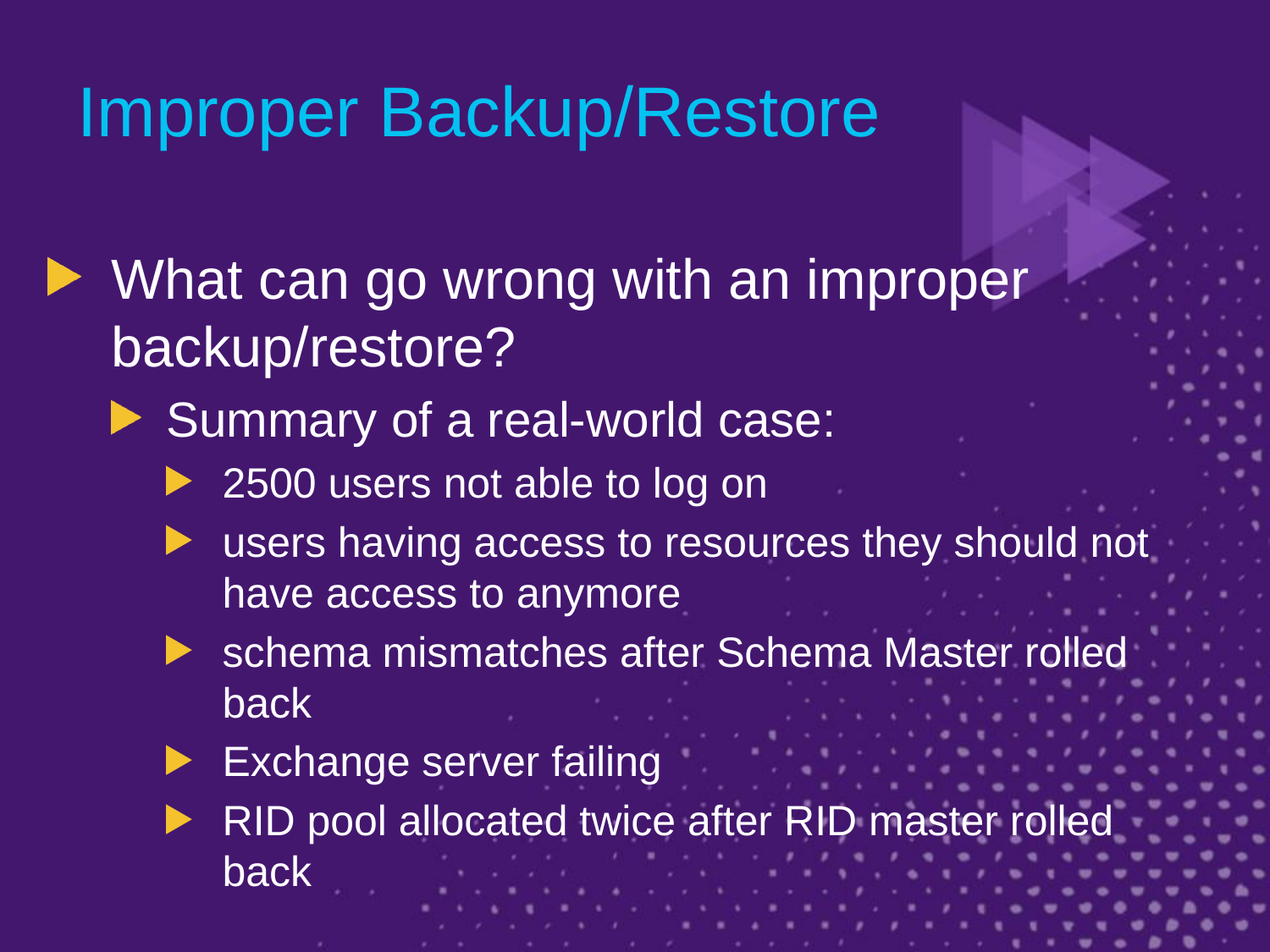

# Improper Backup/Restore
What can go wrong with an improper backup/restore?
Summary of a real-world case:
2500 users not able to log on
users having access to resources they should not have access to anymore
schema mismatches after Schema Master rolled back
Exchange server failing
RID pool allocated twice after RID master rolled back